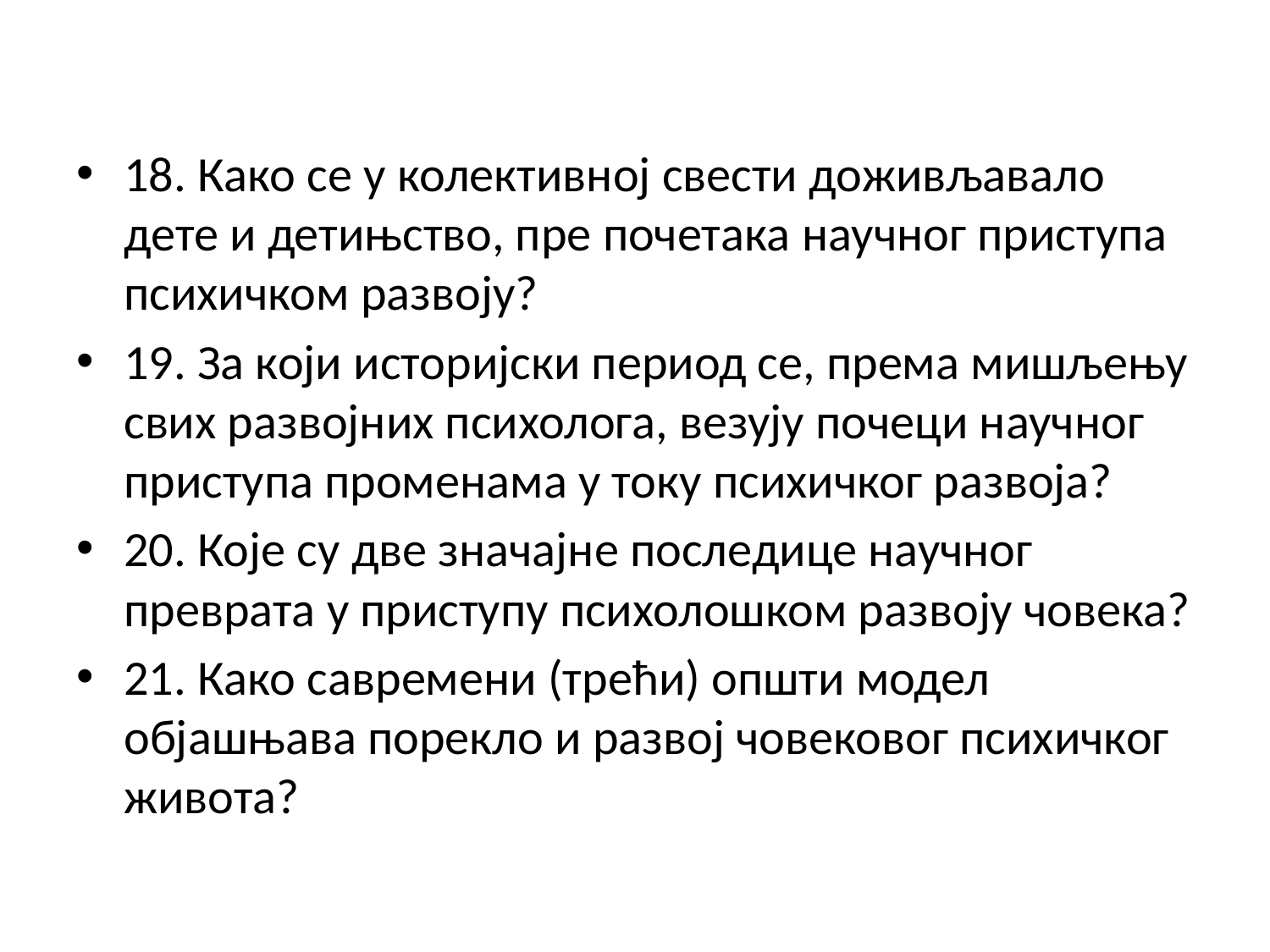

18. Како се у колективној свести доживљавало дете и детињство, пре почетака научног приступа психичком развоју?
19. За који историјски период се, према мишљењу свих развојних психолога, везују почеци научног приступа променама у току психичког развоја?
20. Које су две значајне последице научног преврата у приступу психолошком развоју човека?
21. Како савремени (трећи) општи модел  објашњава порекло и развој човековог психичког живота?